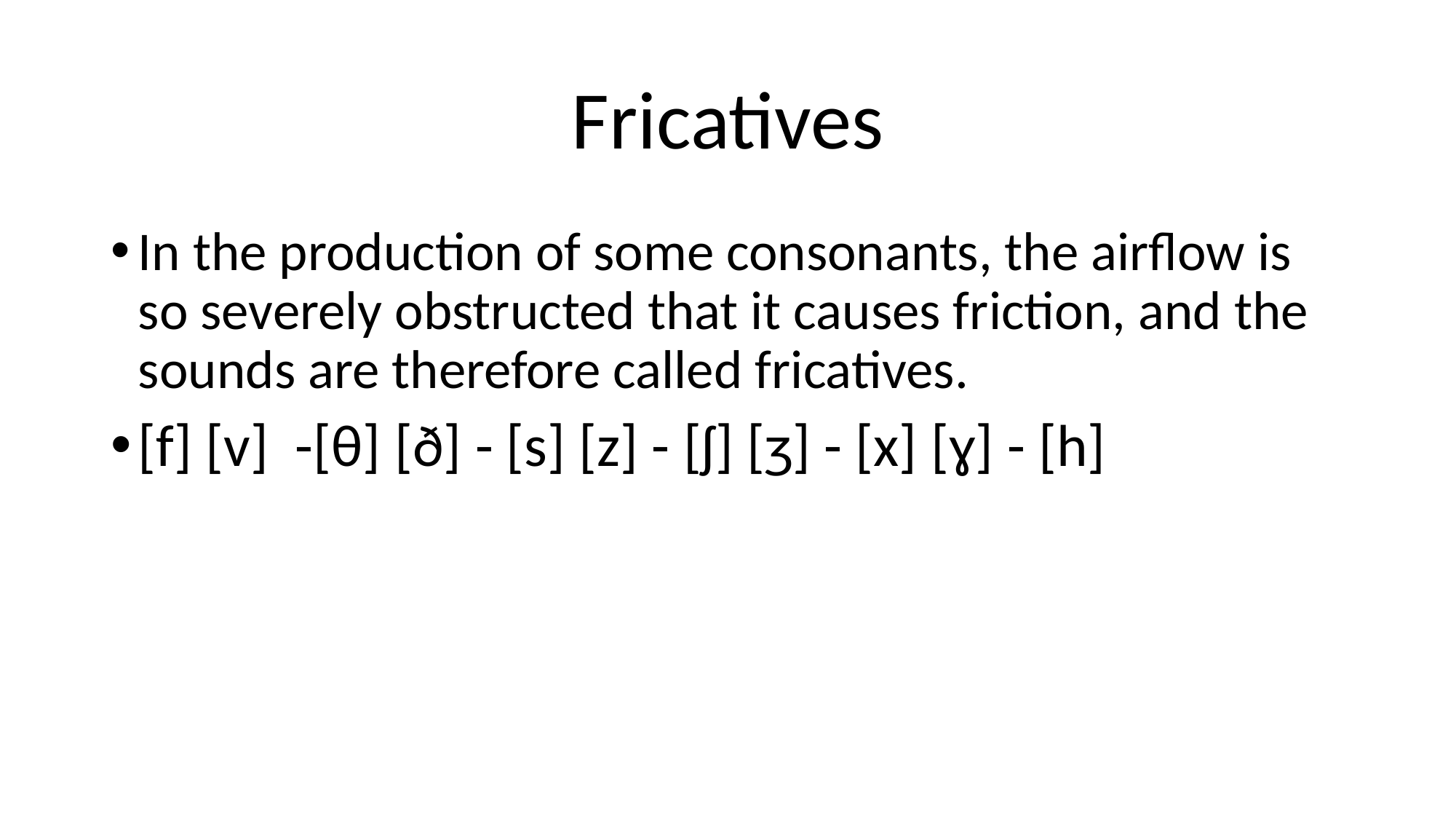

# Fricatives
In the production of some consonants, the airflow is so severely obstructed that it causes friction, and the sounds are therefore called fricatives.
[f] [v]  -[θ] [ð] - [s] [z] - [ʃ] [ʒ] - [x] [ɣ] - [h]